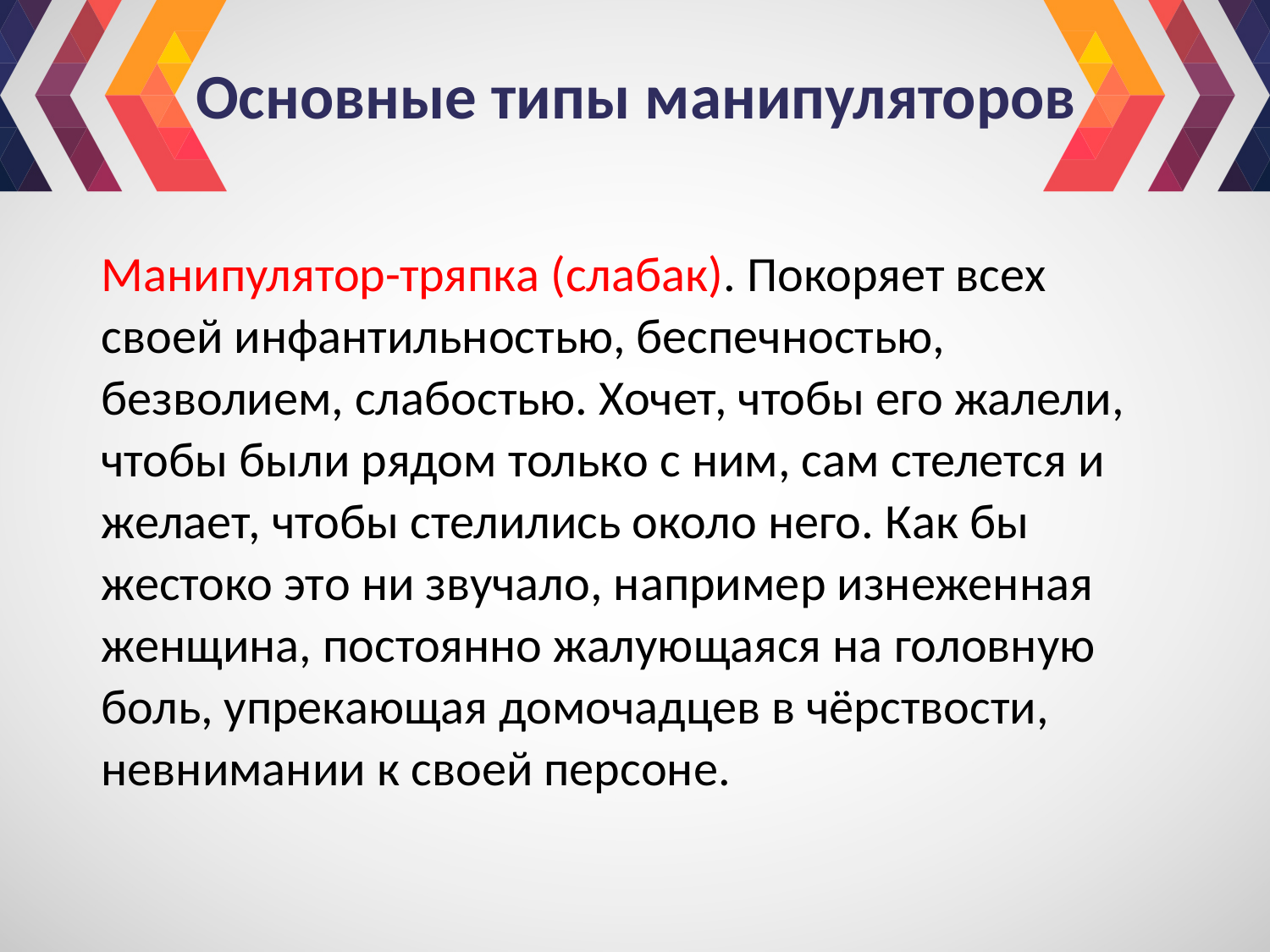

# Основные типы манипуляторов
Манипулятор-тряпка (слабак). Покоряет всех своей инфантильностью, беспечностью, безволием, слабостью. Хочет, чтобы его жалели, чтобы были рядом только с ним, сам стелется и желает, чтобы стелились около него. Как бы жестоко это ни звучало, например изнеженная женщина, постоянно жалующаяся на головную боль, упрекающая домочадцев в чёрствости, невнимании к своей персоне.